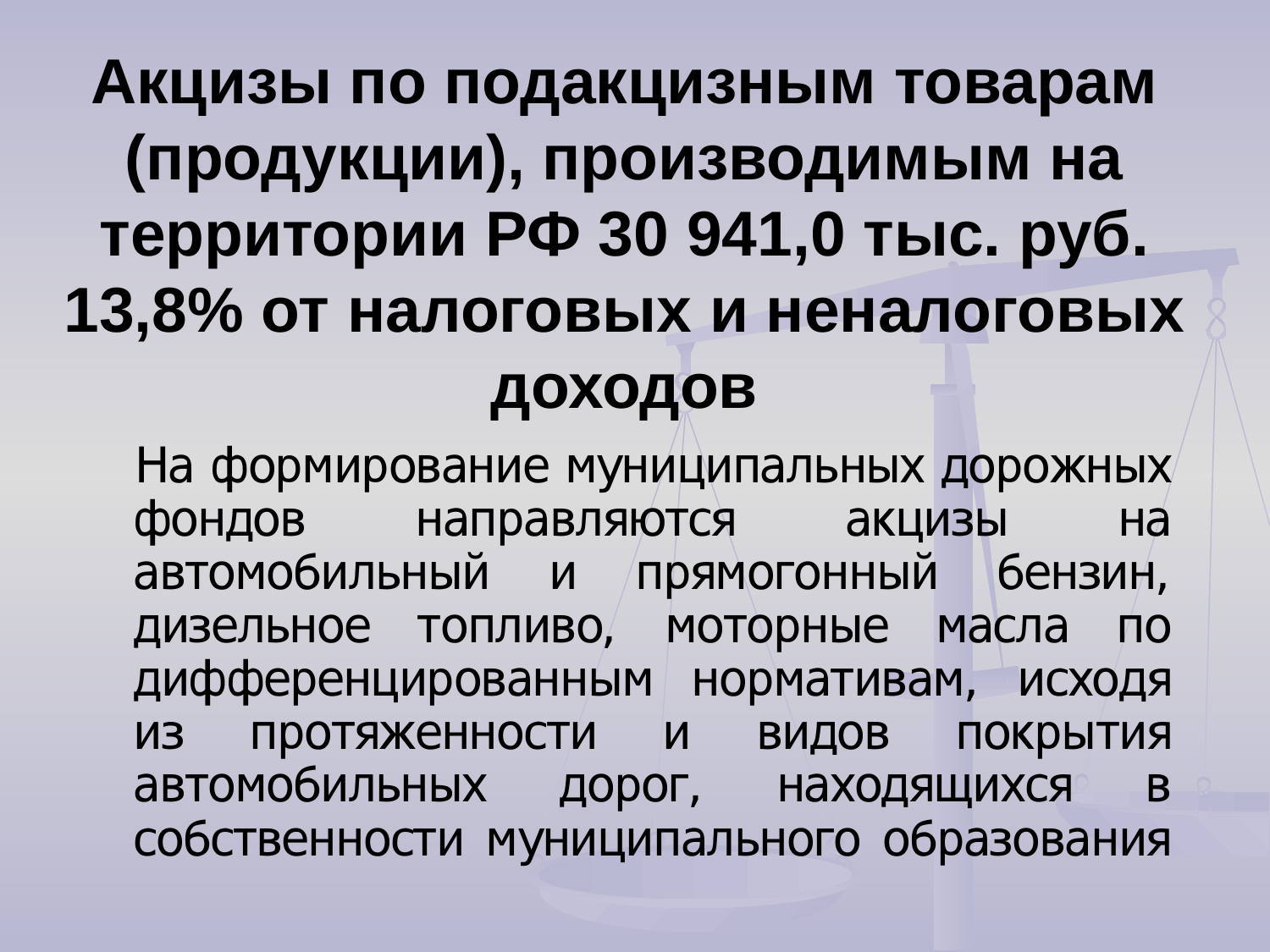

# Акцизы по подакцизным товарам (продукции), производимым на территории РФ 30 941,0 тыс. руб. 13,8% от налоговых и неналоговых доходов
   На формирование муниципальных дорожных фондов направляются акцизы на автомобильный и прямогонный бензин, дизельное топливо, моторные масла по дифференцированным нормативам, исходя из протяженности и видов покрытия автомобильных дорог, находящихся в собственности муниципального образования